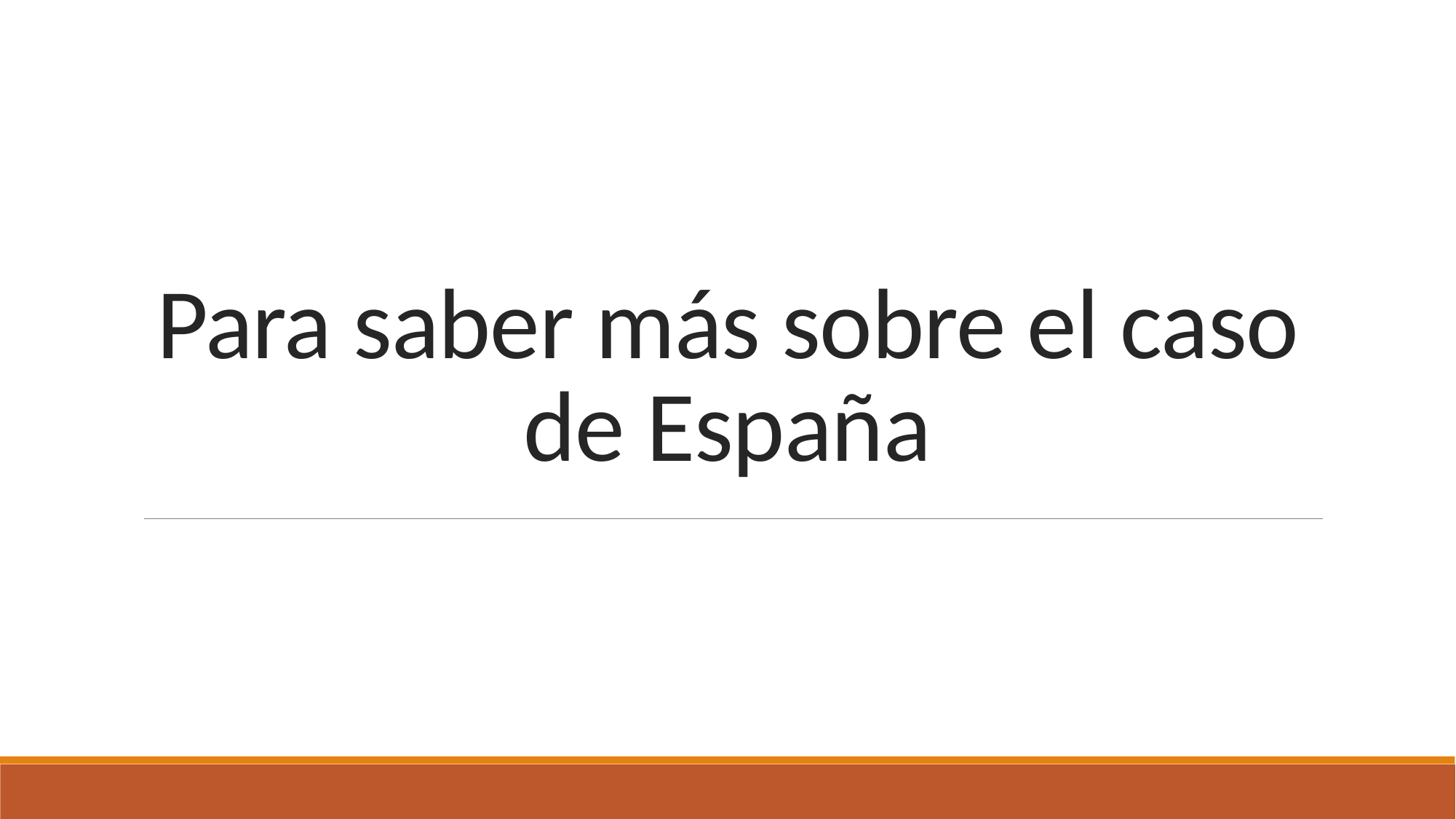

# Para saber más sobre el caso de España